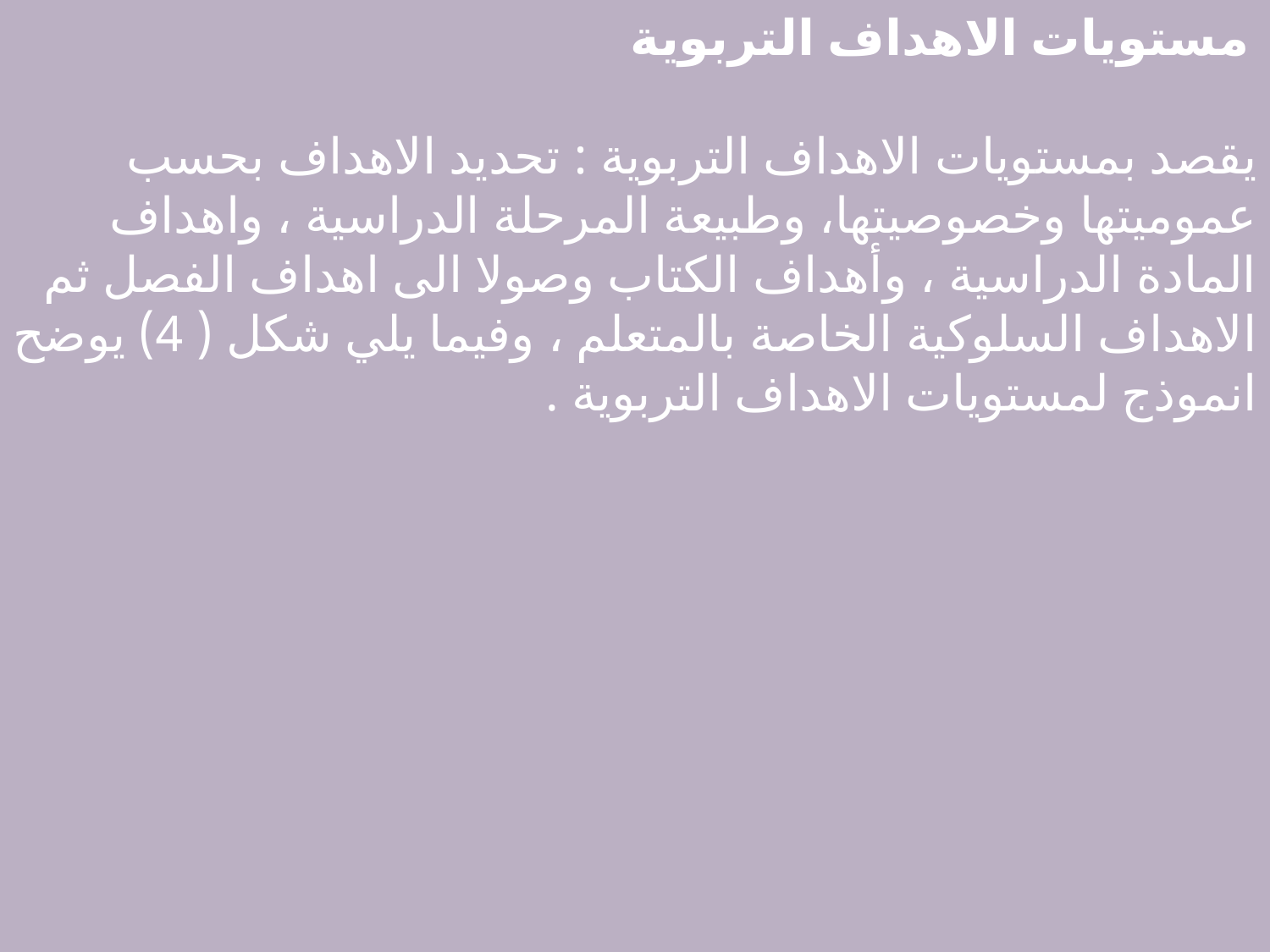

مستويات الاهداف التربوية

يقصد بمستويات الاهداف التربوية : تحديد الاهداف بحسب عموميتها وخصوصيتها، وطبيعة المرحلة الدراسية ، واهداف المادة الدراسية ، وأهداف الكتاب وصولا الى اهداف الفصل ثم الاهداف السلوكية الخاصة بالمتعلم ، وفيما يلي شكل ( 4) يوضح انموذج لمستويات الاهداف التربوية .